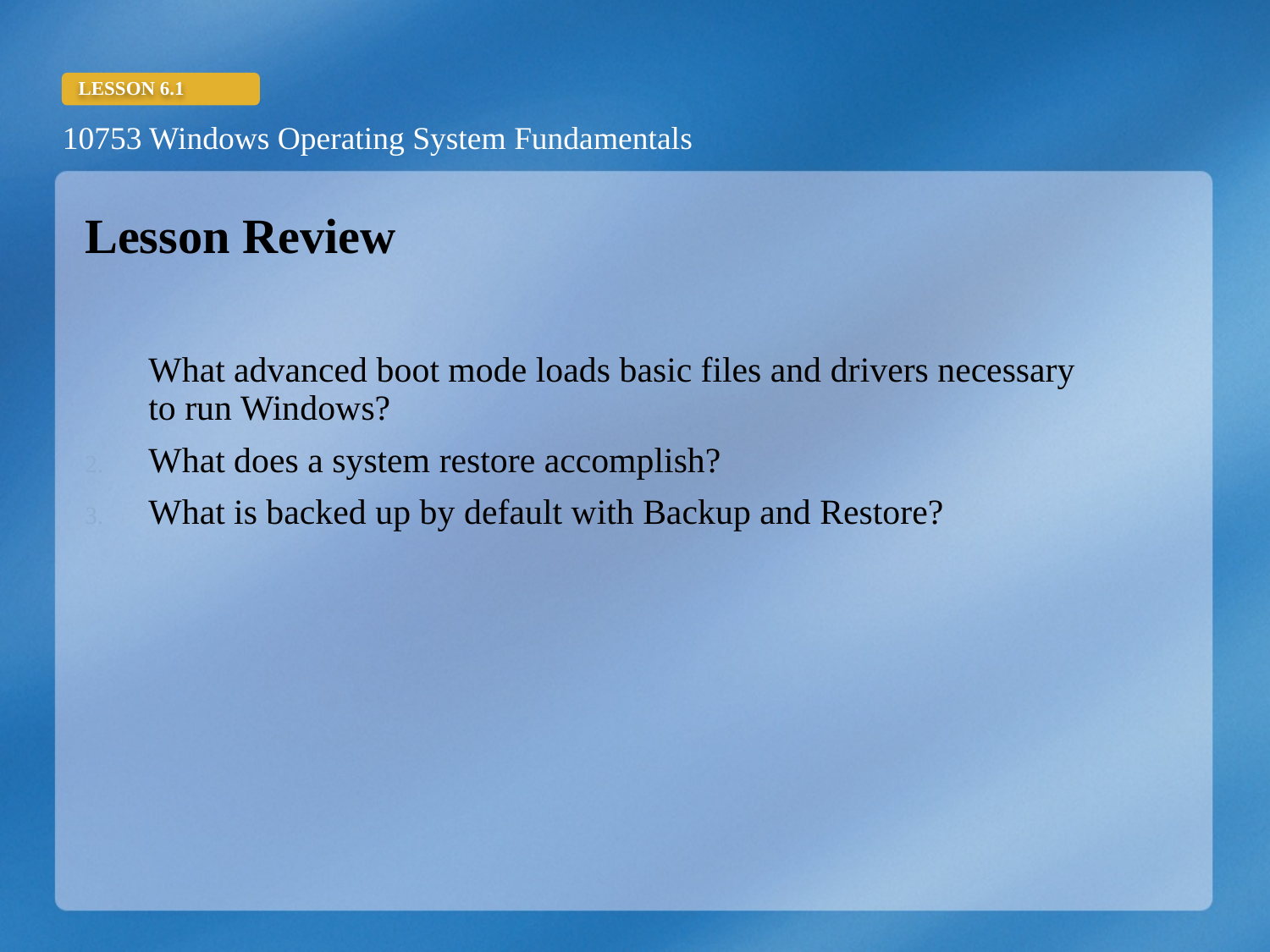

Lesson Review

What advanced boot mode loads basic files and drivers necessary to run Windows?
What does a system restore accomplish?
What is backed up by default with Backup and Restore?